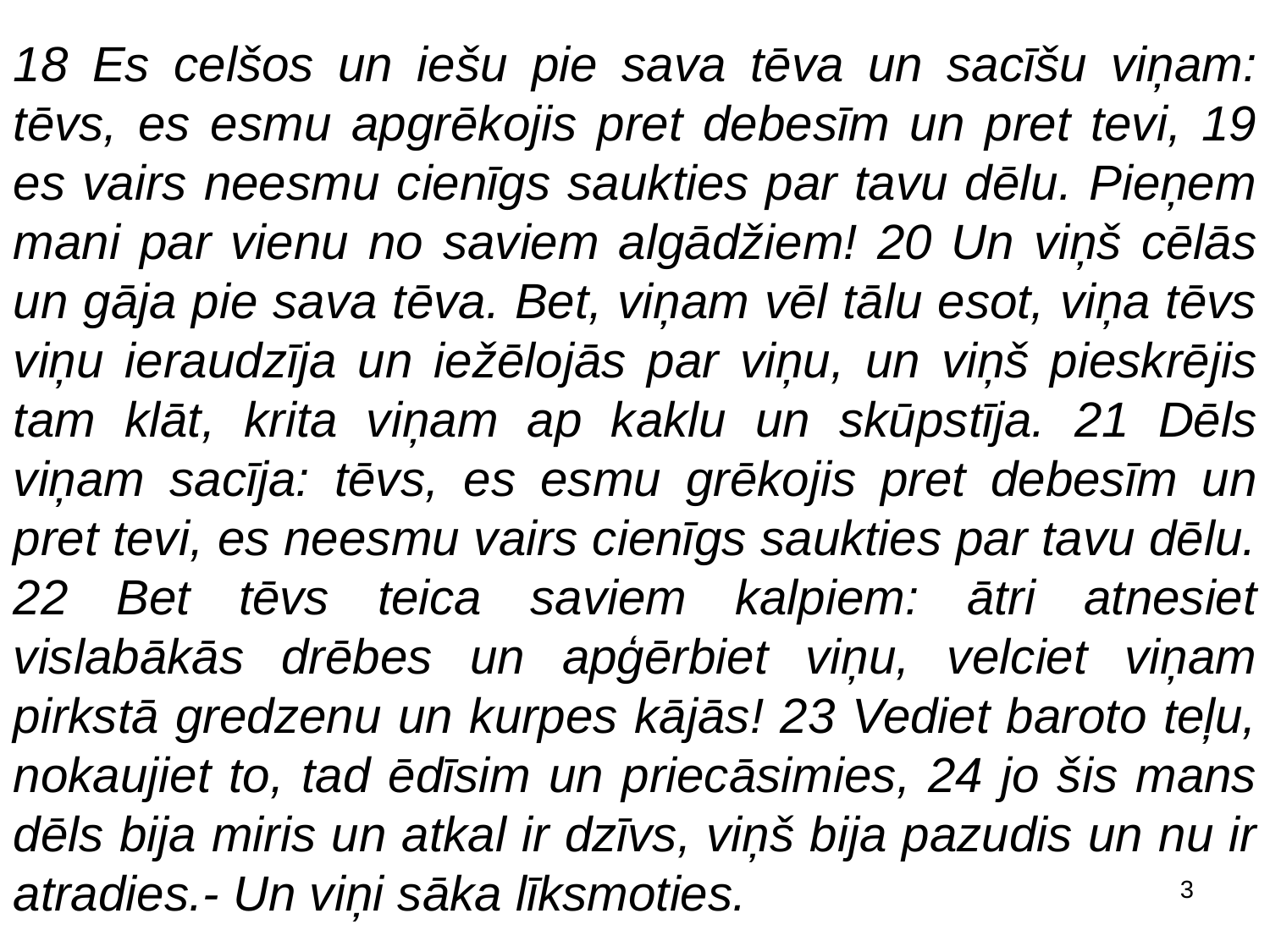

18 Es celšos un iešu pie sava tēva un sacīšu viņam: tēvs, es esmu apgrēkojis pret debesīm un pret tevi, 19 es vairs neesmu cienīgs saukties par tavu dēlu. Pieņem mani par vienu no saviem algādžiem! 20 Un viņš cēlās un gāja pie sava tēva. Bet, viņam vēl tālu esot, viņa tēvs viņu ieraudzīja un iežēlojās par viņu, un viņš pieskrējis tam klāt, krita viņam ap kaklu un skūpstīja. 21 Dēls viņam sacīja: tēvs, es esmu grēkojis pret debesīm un pret tevi, es neesmu vairs cienīgs saukties par tavu dēlu. 22 Bet tēvs teica saviem kalpiem: ātri atnesiet vislabākās drēbes un apģērbiet viņu, velciet viņam pirkstā gredzenu un kurpes kājās! 23 Vediet baroto teļu, nokaujiet to, tad ēdīsim un priecāsimies, 24 jo šis mans dēls bija miris un atkal ir dzīvs, viņš bija pazudis un nu ir atradies.- Un viņi sāka līksmoties.
3